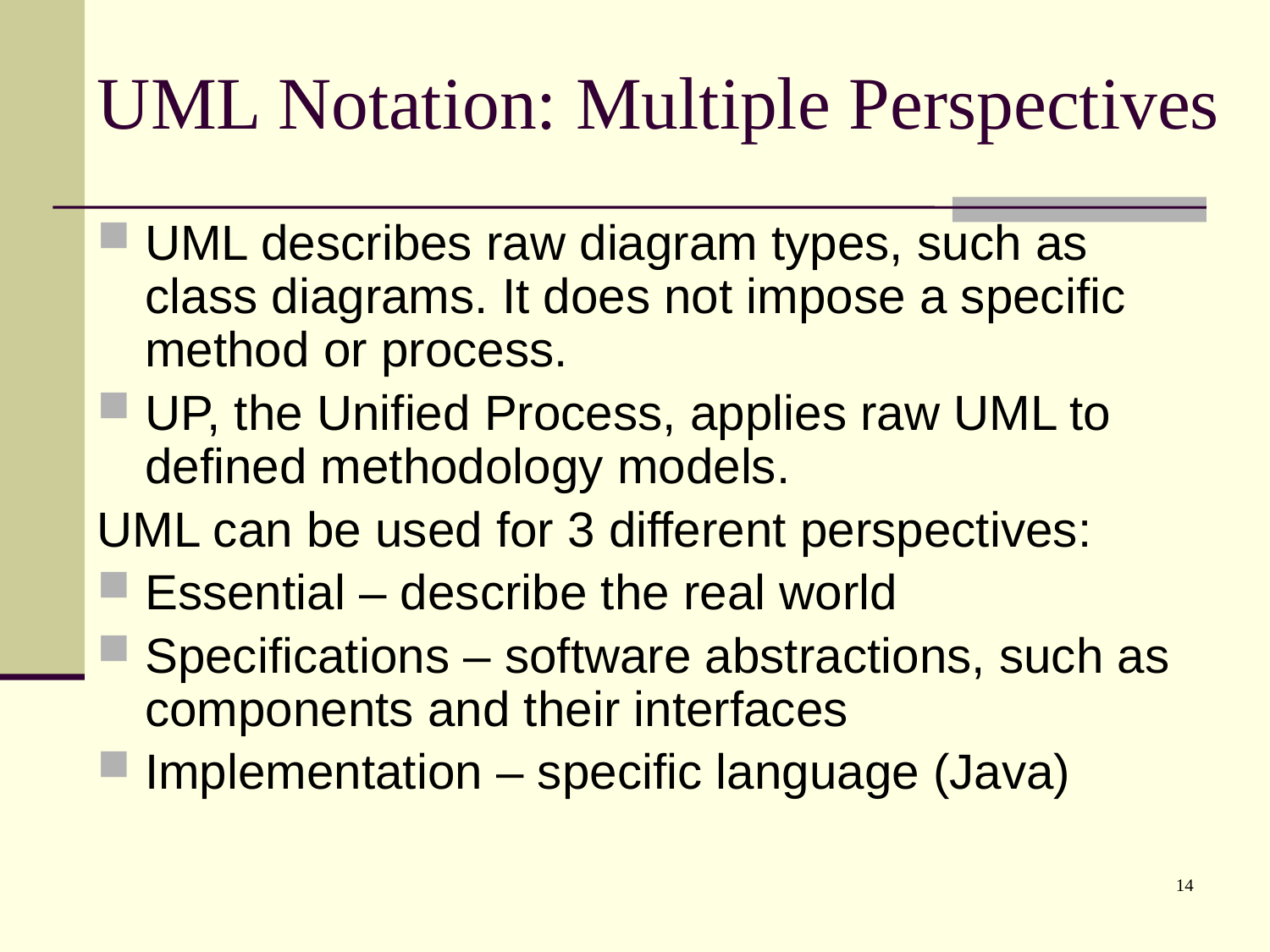

# UML Notation: Multiple Perspectives
UML describes raw diagram types, such as class diagrams. It does not impose a specific method or process.
UP, the Unified Process, applies raw UML to defined methodology models.
UML can be used for 3 different perspectives:
Essential – describe the real world
Specifications – software abstractions, such as components and their interfaces
Implementation – specific language (Java)
14